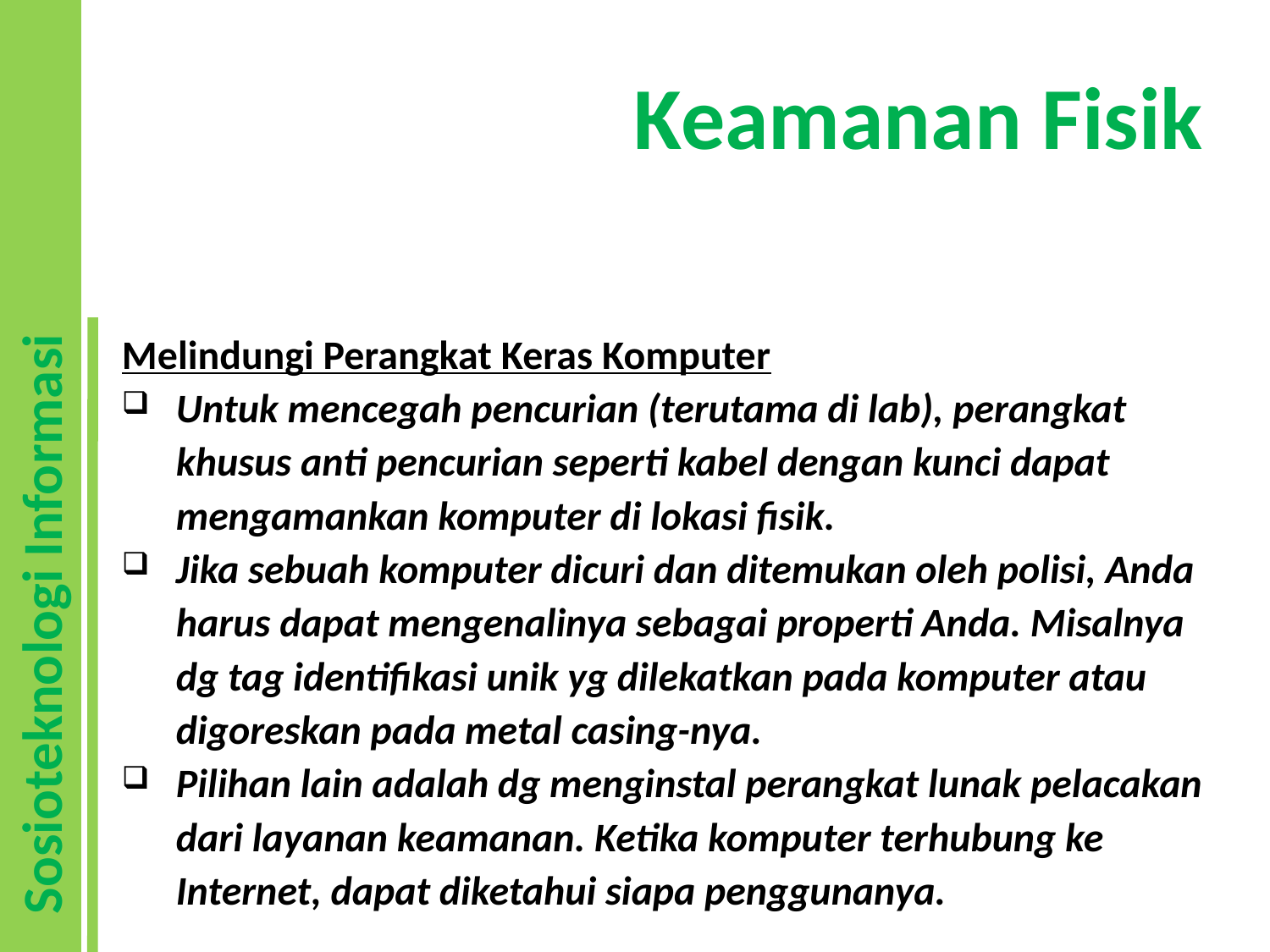

# Keamanan Fisik
Melindungi Perangkat Keras Komputer
Untuk mencegah pencurian (terutama di lab), perangkat khusus anti pencurian seperti kabel dengan kunci dapat mengamankan komputer di lokasi fisik.
Jika sebuah komputer dicuri dan ditemukan oleh polisi, Anda harus dapat mengenalinya sebagai properti Anda. Misalnya dg tag identifikasi unik yg dilekatkan pada komputer atau digoreskan pada metal casing-nya.
Pilihan lain adalah dg menginstal perangkat lunak pelacakan dari layanan keamanan. Ketika komputer terhubung ke Internet, dapat diketahui siapa penggunanya.